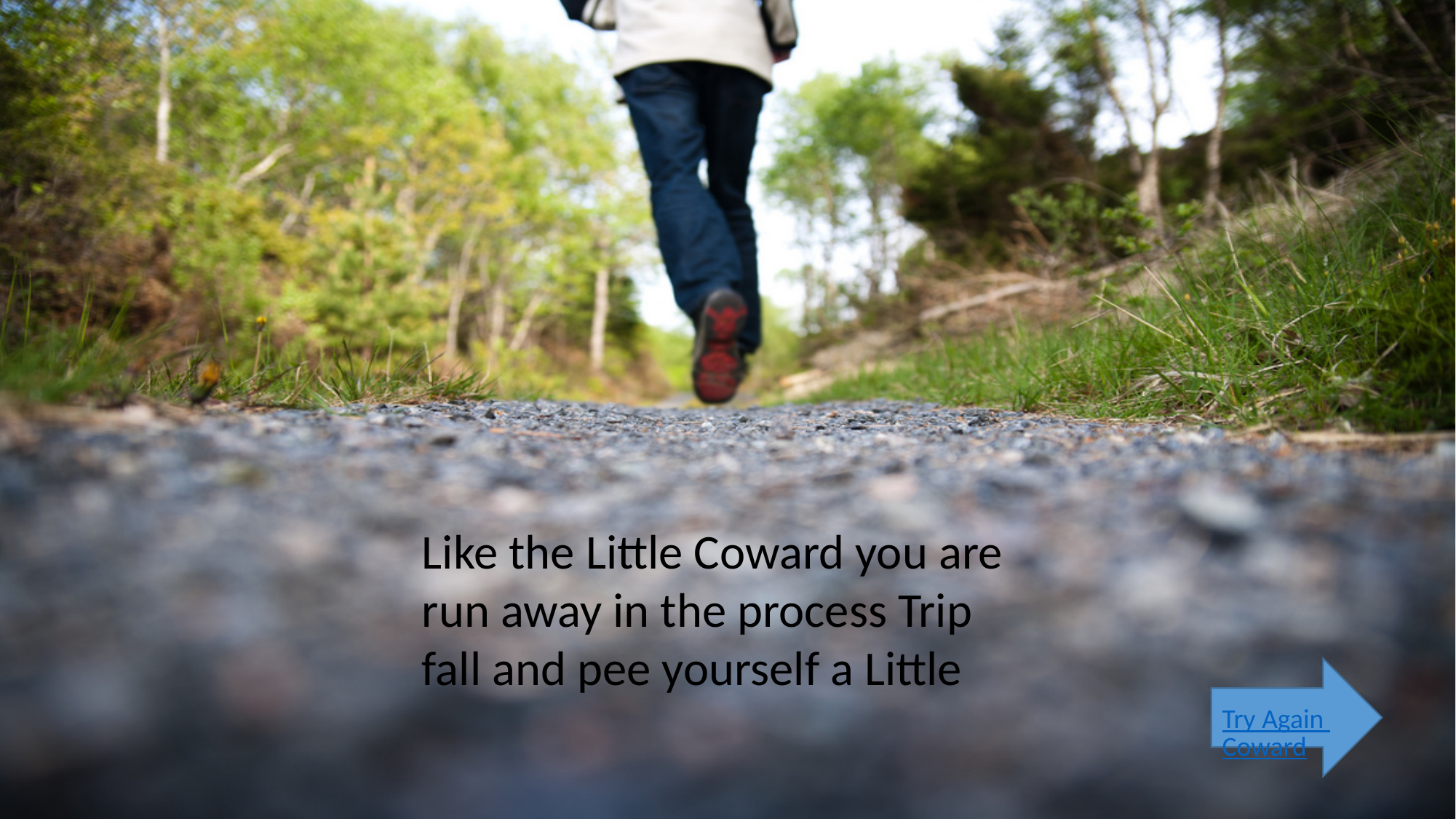

Like the Little Coward you are run away in the process Trip fall and pee yourself a Little
Try Again Coward